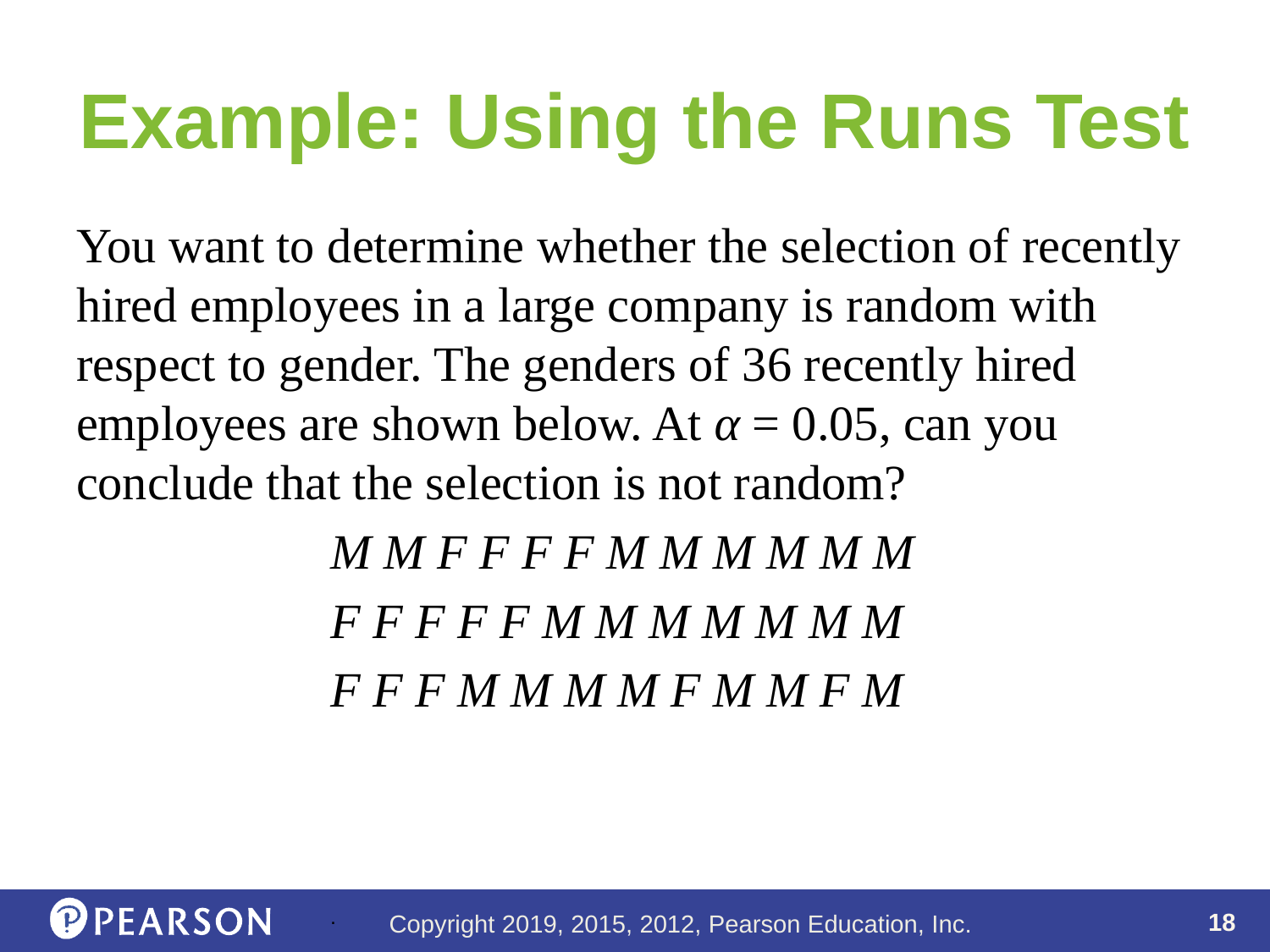

# Example: Using the Runs Test
You want to determine whether the selection of recently hired employees in a large company is random with respect to gender. The genders of 36 recently hired employees are shown below. At α = 0.05, can you conclude that the selection is not random?
		M M F F F F M M M M M M
		F F F F F M M M M M M M
		F F F M M M M F M M F M
.